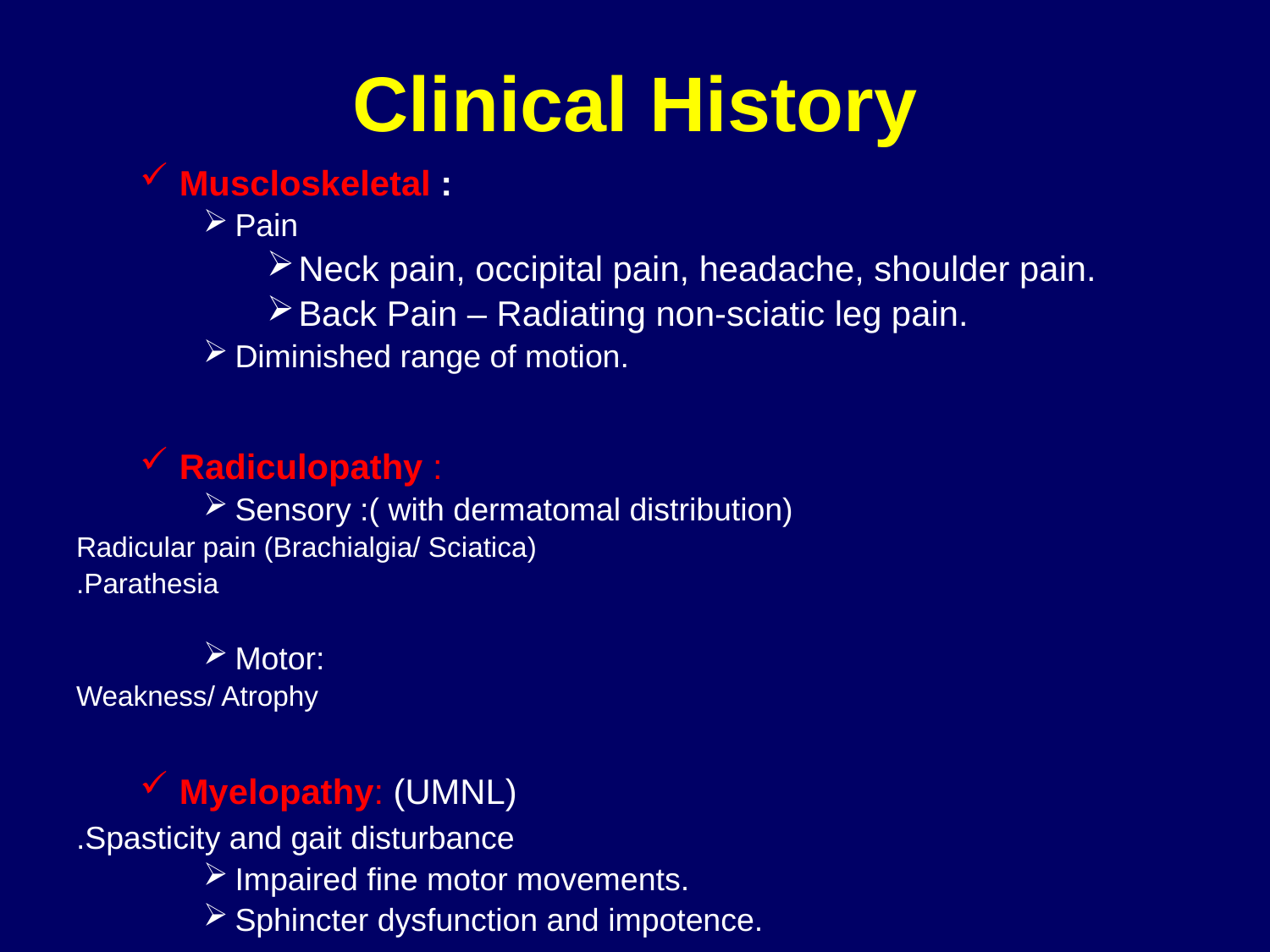

# Clinical History
Muscloskeletal :
Pain
Neck pain, occipital pain, headache, shoulder pain.
Back Pain – Radiating non-sciatic leg pain.
Diminished range of motion.

Radiculopathy :
Sensory :( with dermatomal distribution)
Radicular pain (Brachialgia/ Sciatica)
Parathesia.

Motor:
Weakness/ Atrophy

Myelopathy: (UMNL)
	Spasticity and gait disturbance.
Impaired fine motor movements.
Sphincter dysfunction and impotence.